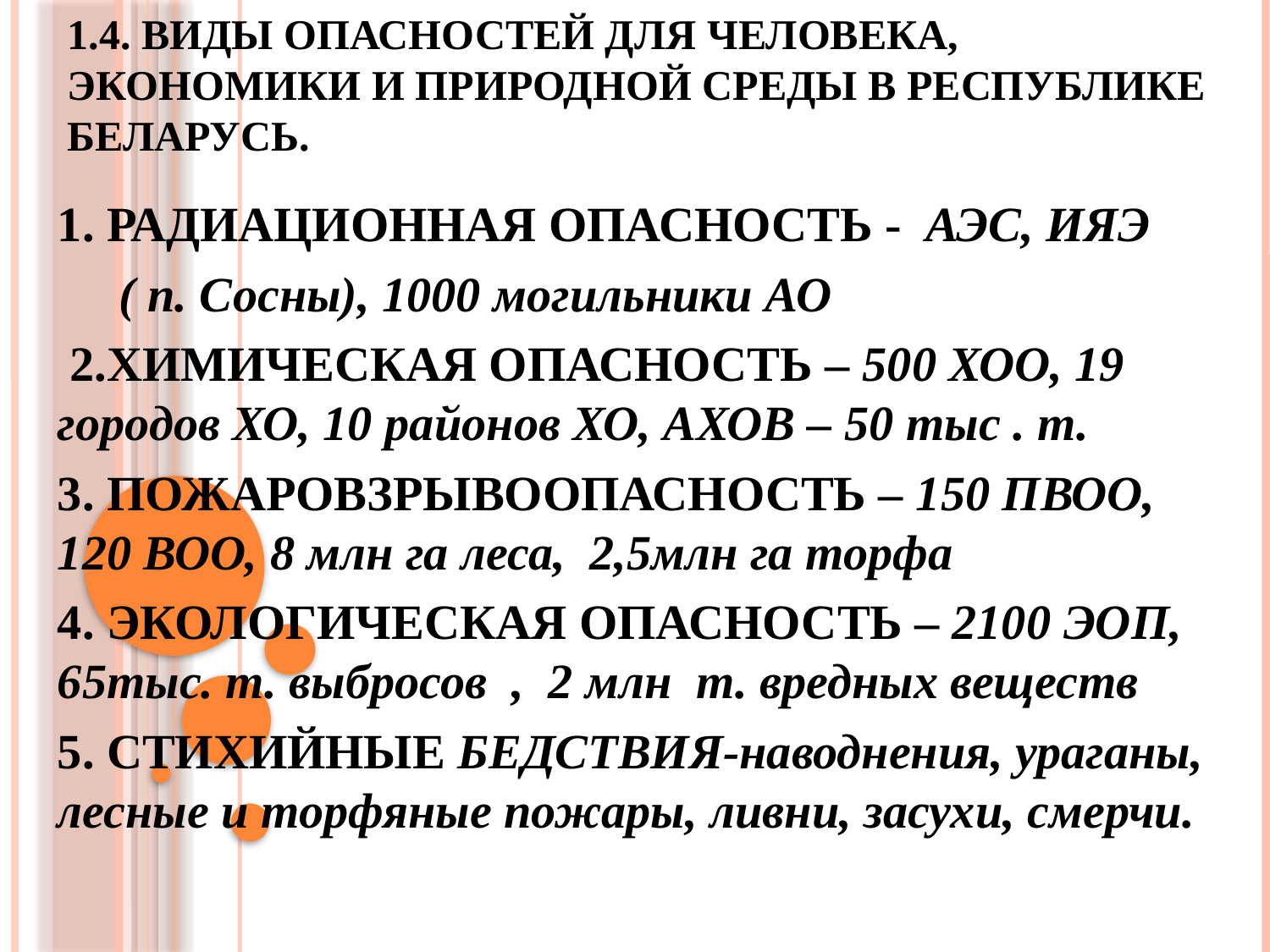

# 1.4. Виды опасностей для человека, экономики и природной среды в Республике Беларусь.
1. РАДИАЦИОННАЯ ОПАСНОСТЬ -  АЭС, ИЯЭ
     ( п. Сосны), 1000 могильники АО
 2.ХИМИЧЕСКАЯ ОПАСНОСТЬ – 500 ХОО, 19 городов ХО, 10 районов ХО, АХОВ – 50 тыс . т.
3. ПОЖАРОВЗРЫВООПАСНОСТЬ – 150 ПВОО, 120 ВОО, 8 млн га леса,  2,5млн га торфа
4. ЭКОЛОГИЧЕСКАЯ ОПАСНОСТЬ – 2100 ЭОП, 65тыс. т. выбросов  ,  2 млн  т. вредных веществ
5. СТИХИЙНЫЕ БЕДСТВИЯ-наводнения, ураганы, лесные и торфяные пожары, ливни, засухи, смерчи.